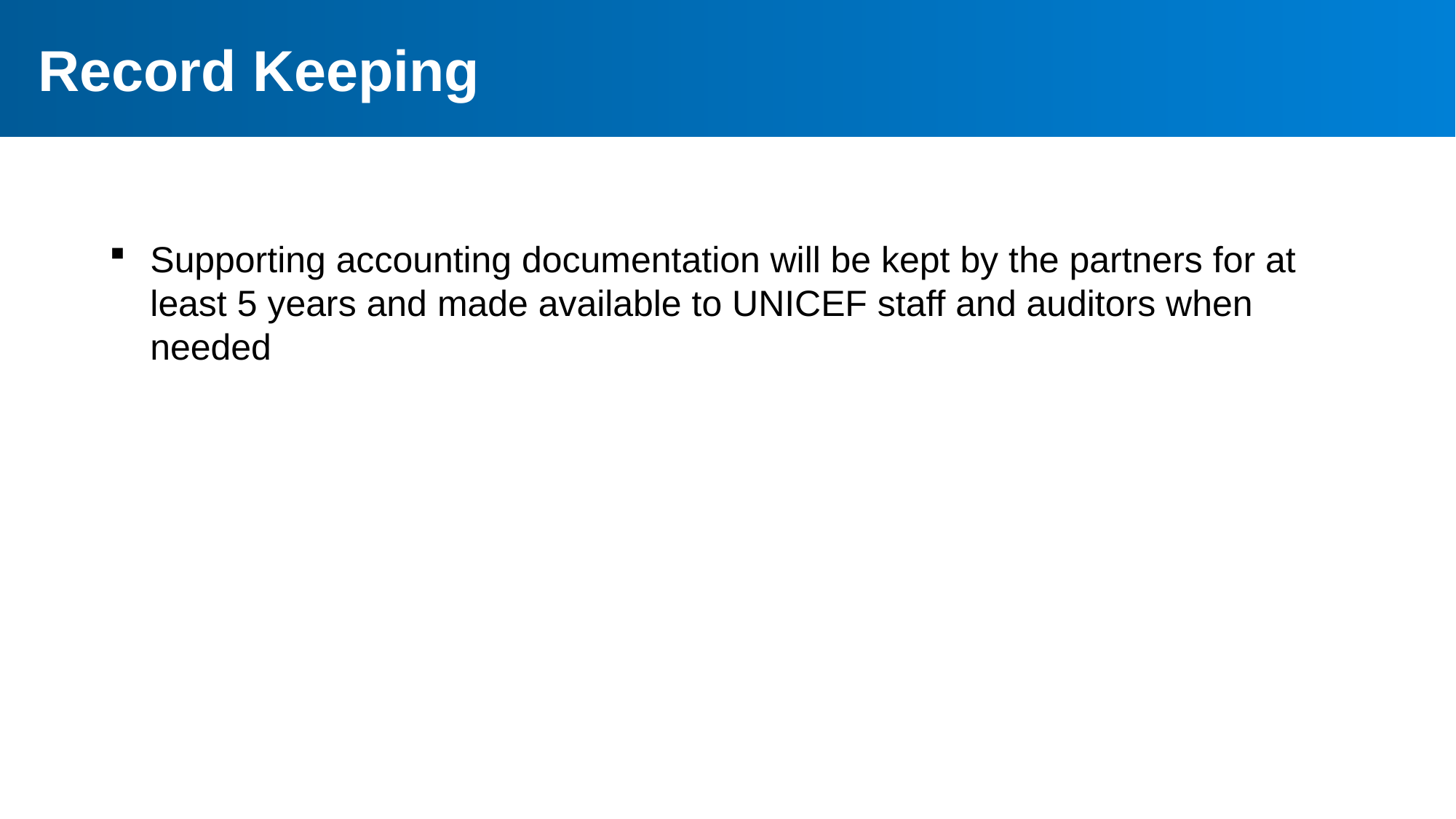

# Record Keeping

Evidencing and documentation

Supporting accounting documentation will be kept by the partners for at least 5 years and made available to UNICEF staff and auditors when needed